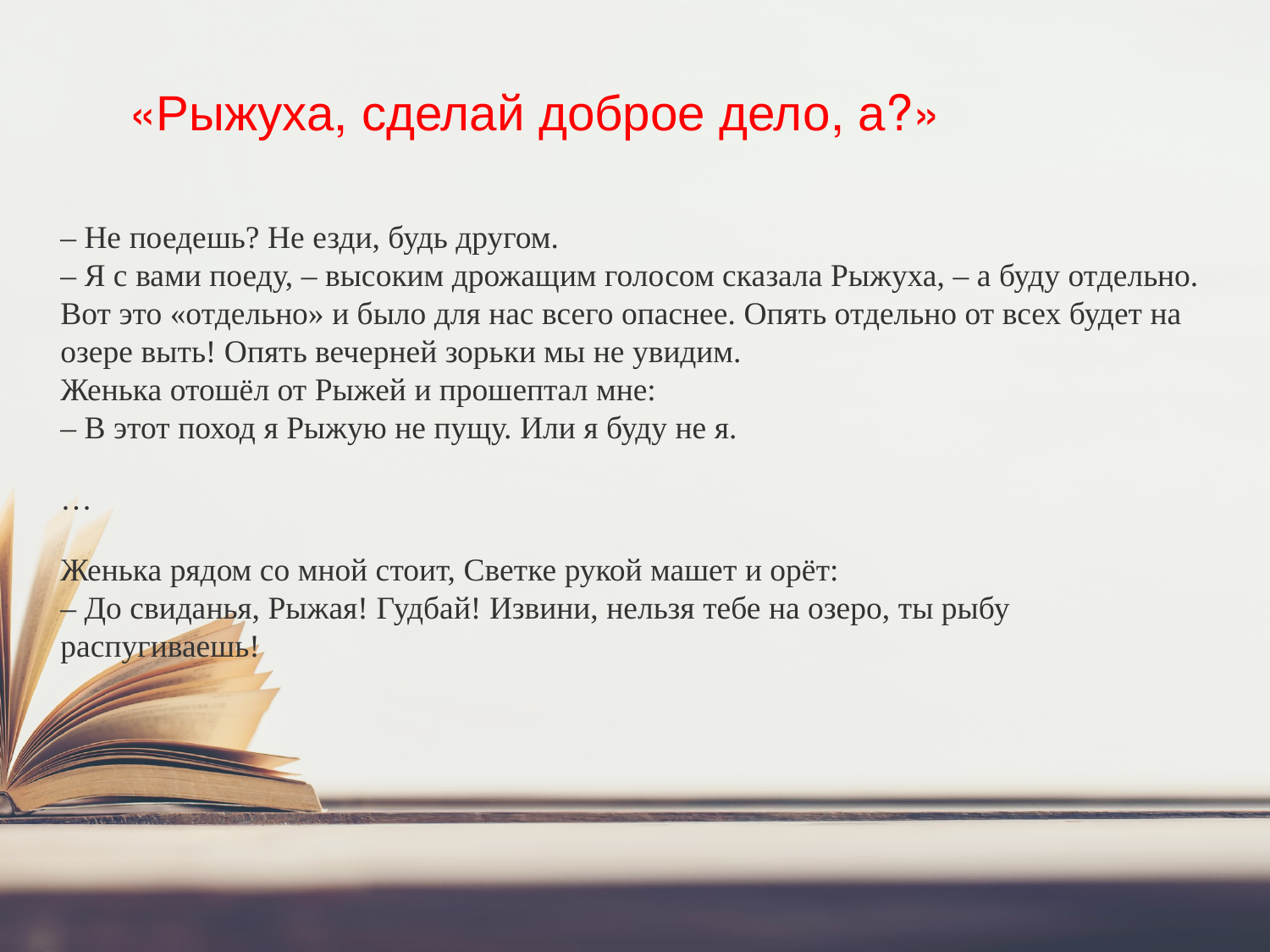

# «Рыжуха, сделай доброе дело, а?»
– Не поедешь? Не езди, будь другом.
– Я с вами поеду, – высоким дрожащим голосом сказала Рыжуха, – а буду отдельно.
Вот это «отдельно» и было для нас всего опаснее. Опять отдельно от всех будет на озере выть! Опять вечерней зорьки мы не увидим.
Женька отошёл от Рыжей и прошептал мне:
– В этот поход я Рыжую не пущу. Или я буду не я.
…
Женька рядом со мной стоит, Светке рукой машет и орёт:
– До свиданья, Рыжая! Гудбай! Извини, нельзя тебе на озеро, ты рыбу распугиваешь!